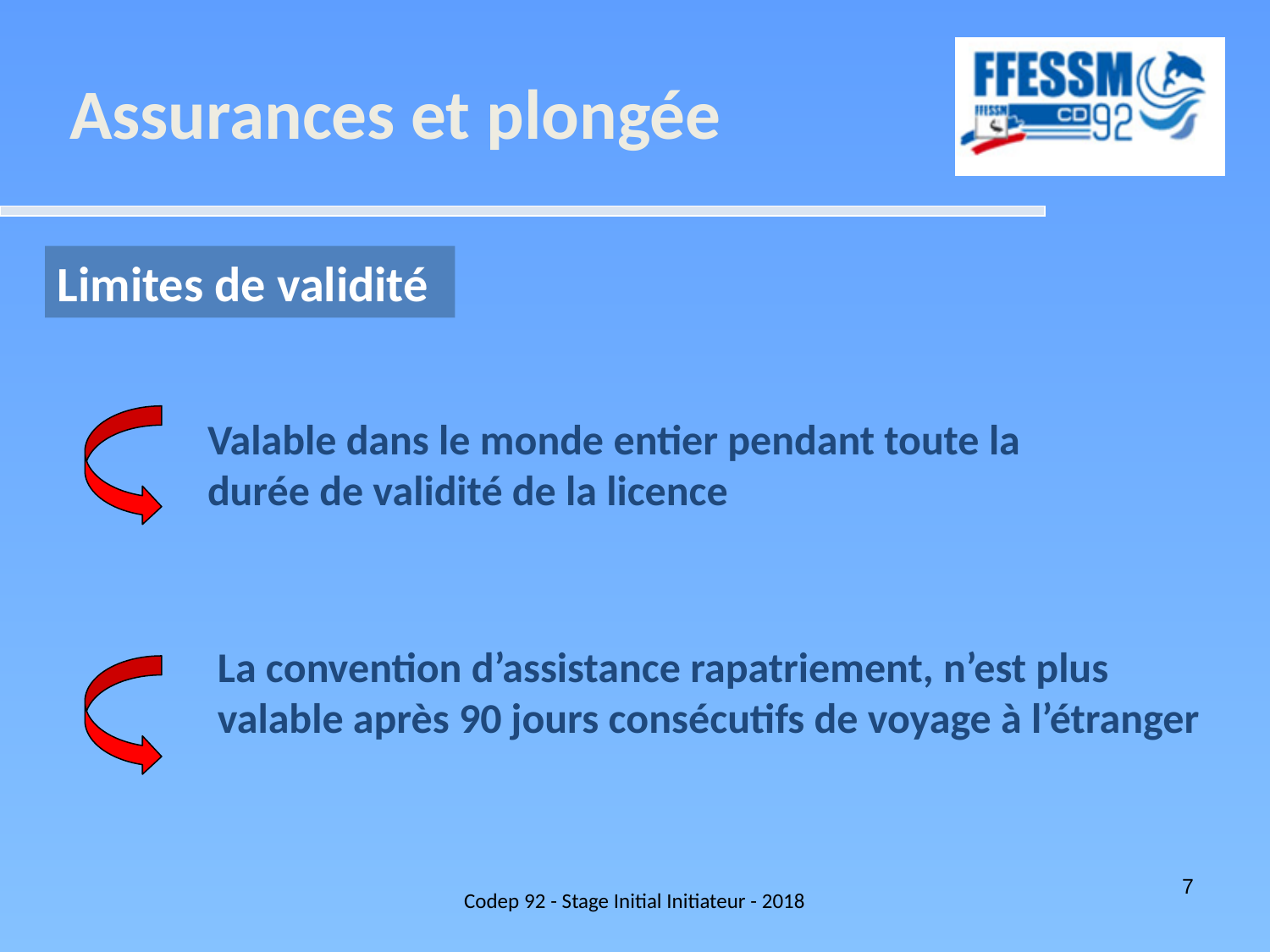

Assurances et plongée
Limites de validité

Valable dans le monde entier pendant toute la durée de validité de la licence
La convention d’assistance rapatriement, n’est plus valable après 90 jours consécutifs de voyage à l’étranger

Codep 92 - Stage Initial Initiateur - 2018
7